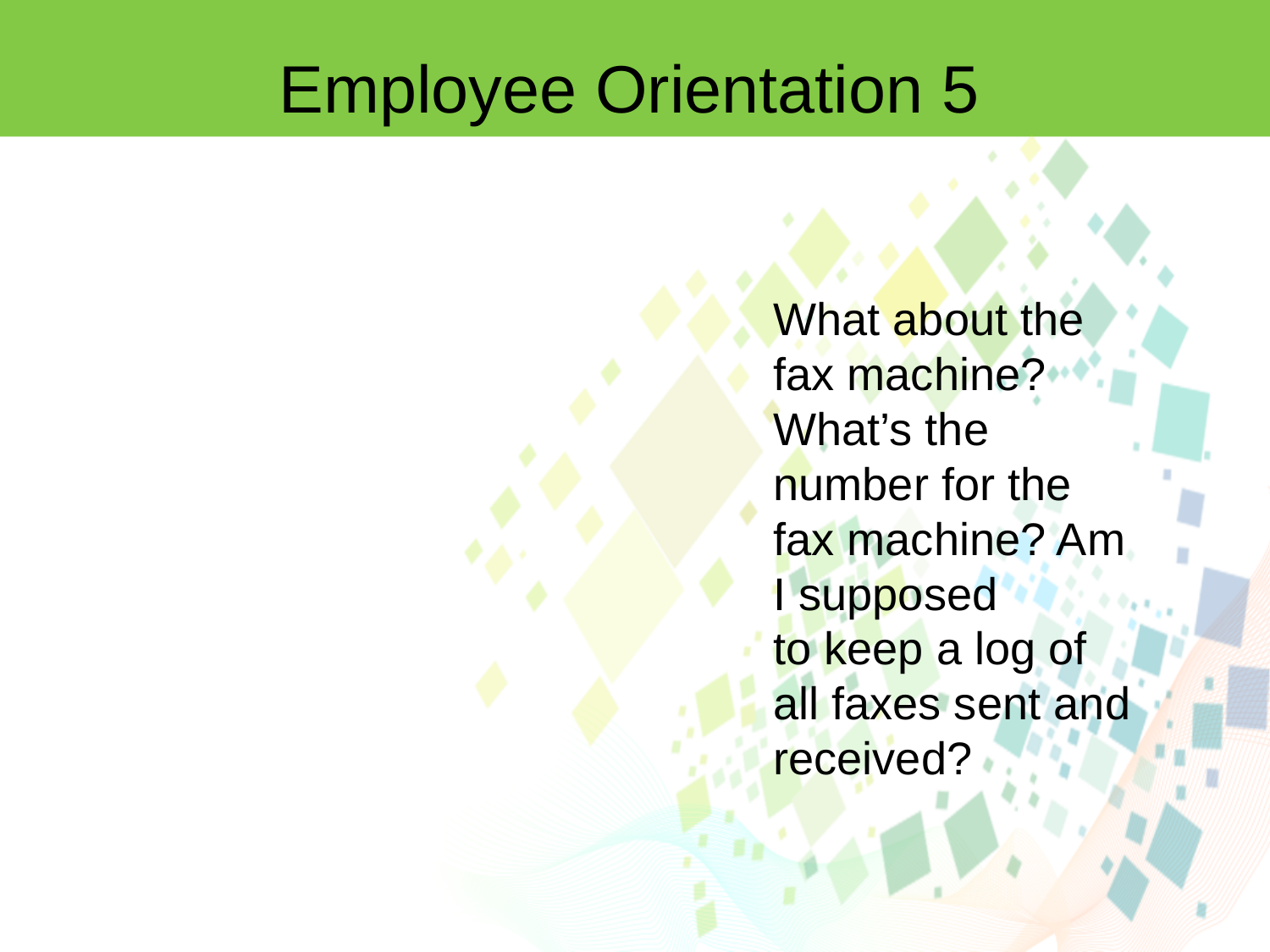

Employee Orientation 5
What about the fax machine? What’s the number for the fax machine? Am I supposed
to keep a log of all faxes sent and received?